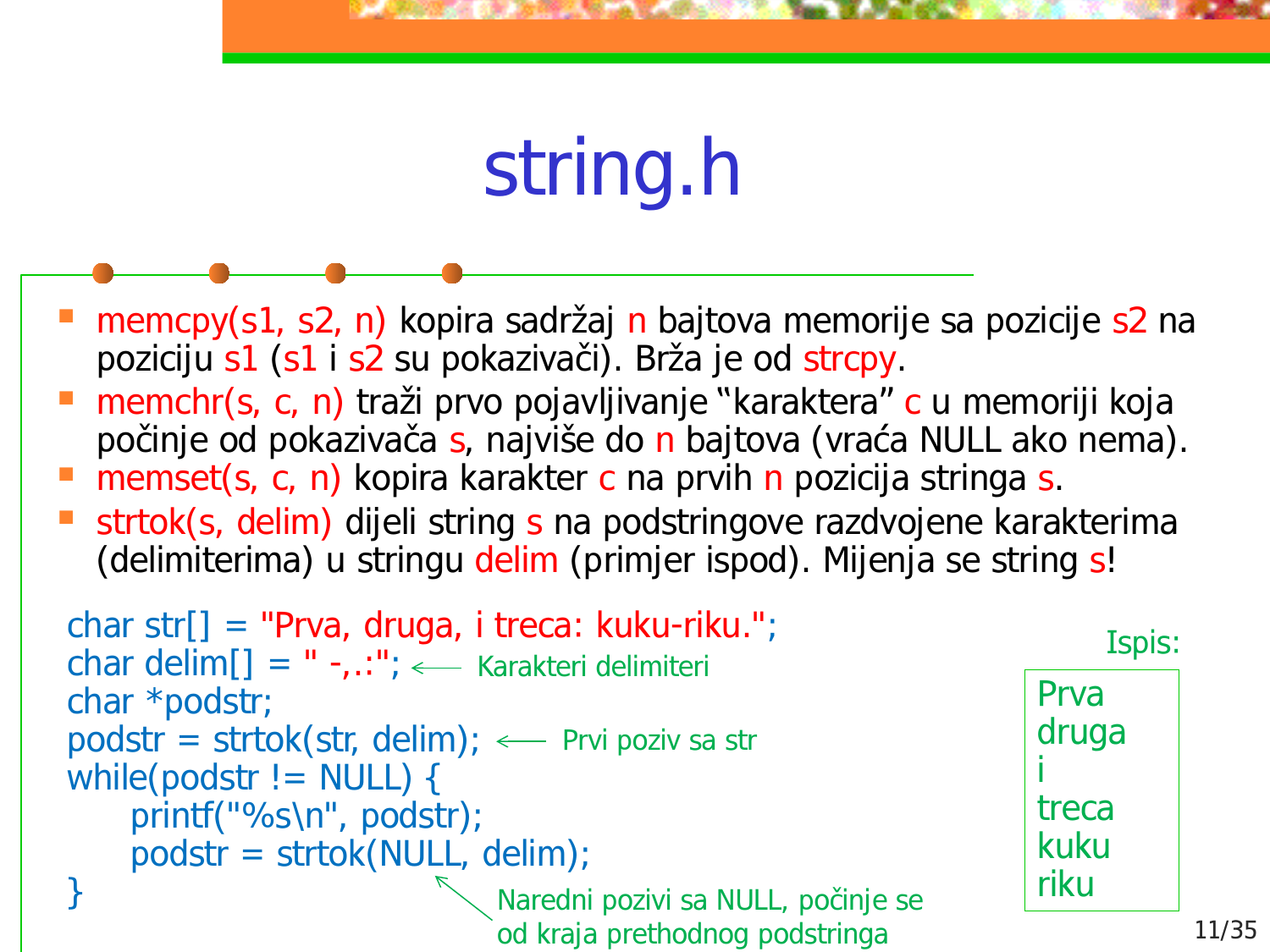

# string.h
memcpy(s1, s2, n) kopira sadržaj n bajtova memorije sa pozicije s2 na poziciju s1 (s1 i s2 su pokazivači). Brža je od strcpy.
memchr(s, c, n) traži prvo pojavljivanje “karaktera” c u memoriji koja počinje od pokazivača s, najviše do n bajtova (vraća NULL ako nema).
memset(s, c, n) kopira karakter c na prvih n pozicija stringa s.
strtok(s, delim) dijeli string s na podstringove razdvojene karakterima (delimiterima) u stringu delim (primjer ispod). Mijenja se string s!
char str[] = "Prva, druga, i treca: kuku-riku.";
char delim[] = " -,.:";
char *podstr;
podstr = strtok(str, delim);
while(podstr != NULL) {
printf("%s\n", podstr);
podstr = strtok(NULL, delim);
}
Ispis:
Karakteri delimiteri
Prva
druga
i
treca
kuku
riku
Prvi poziv sa str
Naredni pozivi sa NULL, počinje se od kraja prethodnog podstringa
11/35